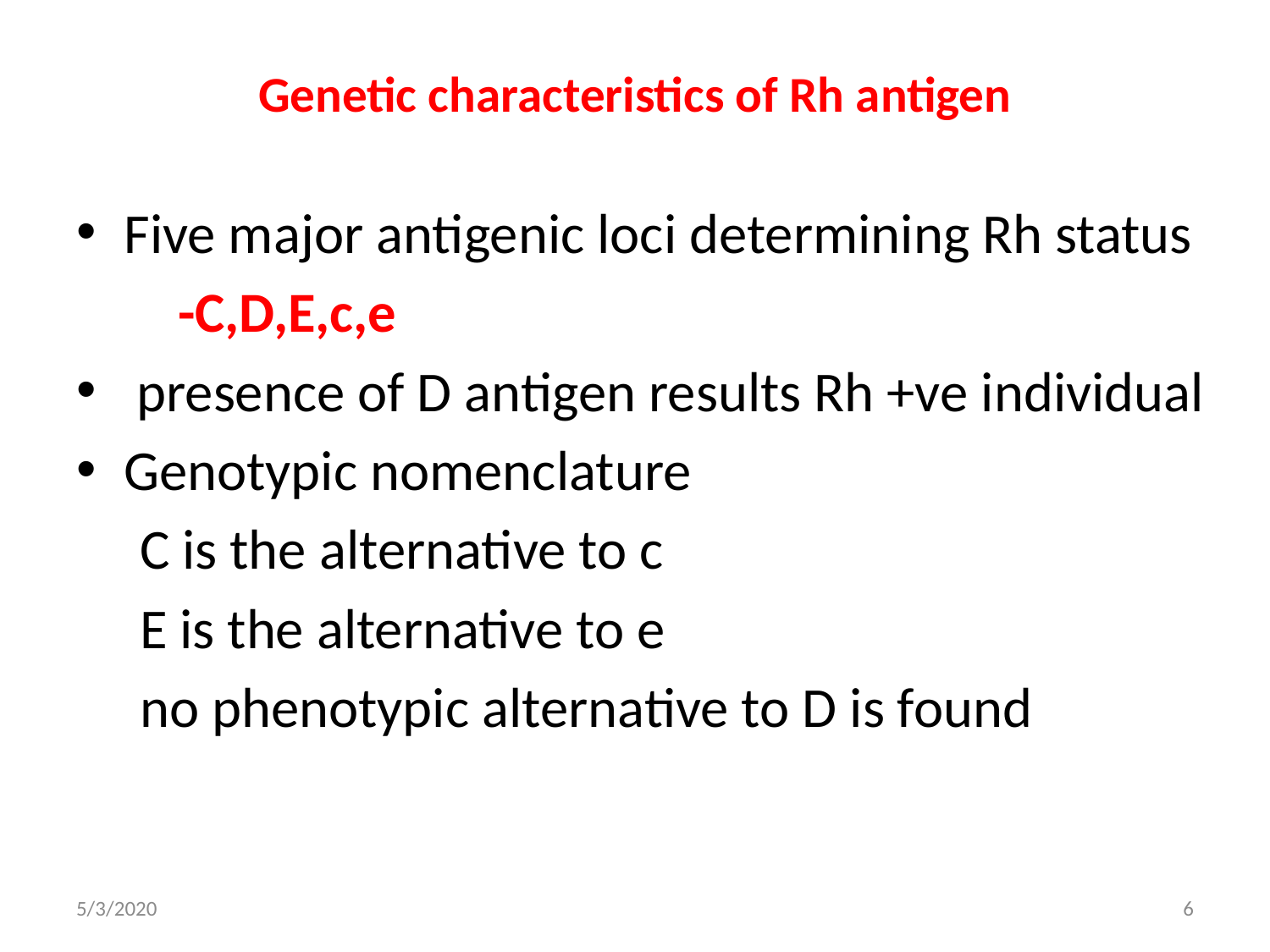

# Genetic characteristics of Rh antigen
Five major antigenic loci determining Rh status
        -C,D,E,c,e
 presence of D antigen results Rh +ve individual
Genotypic nomenclature
     C is the alternative to c
     E is the alternative to e
     no phenotypic alternative to D is found
5/3/2020
6